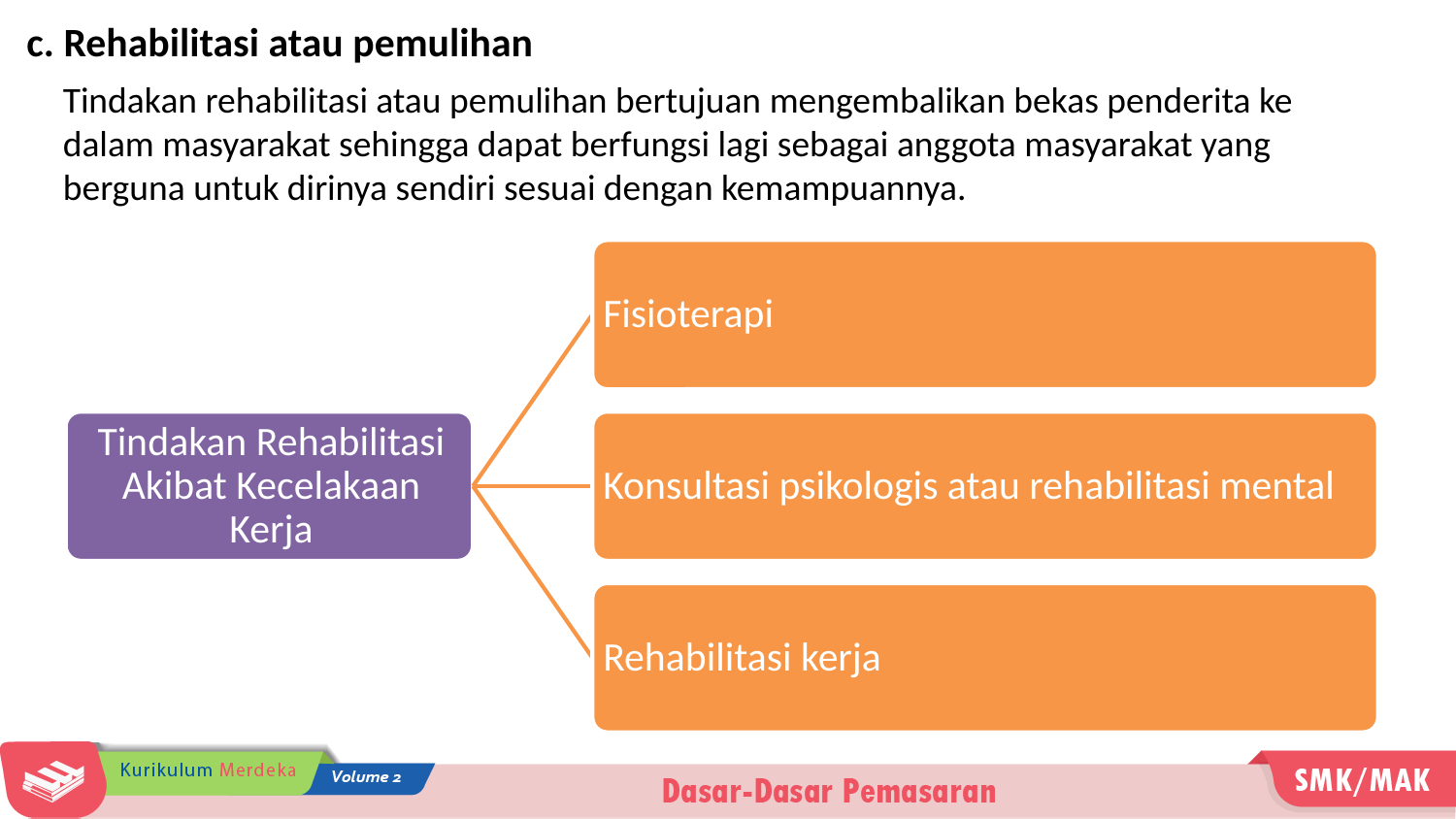

c. Rehabilitasi atau pemulihan
Tindakan rehabilitasi atau pemulihan bertujuan mengembalikan bekas penderita ke dalam masyarakat sehingga dapat berfungsi lagi sebagai anggota masyarakat yang berguna untuk dirinya sendiri sesuai dengan kemampuannya.
Tindakan Rehabilitasi Akibat Kecelakaan Kerja

Fisioterapi

Konsultasi psikologis atau rehabilitasi mental

Rehabilitasi kerja